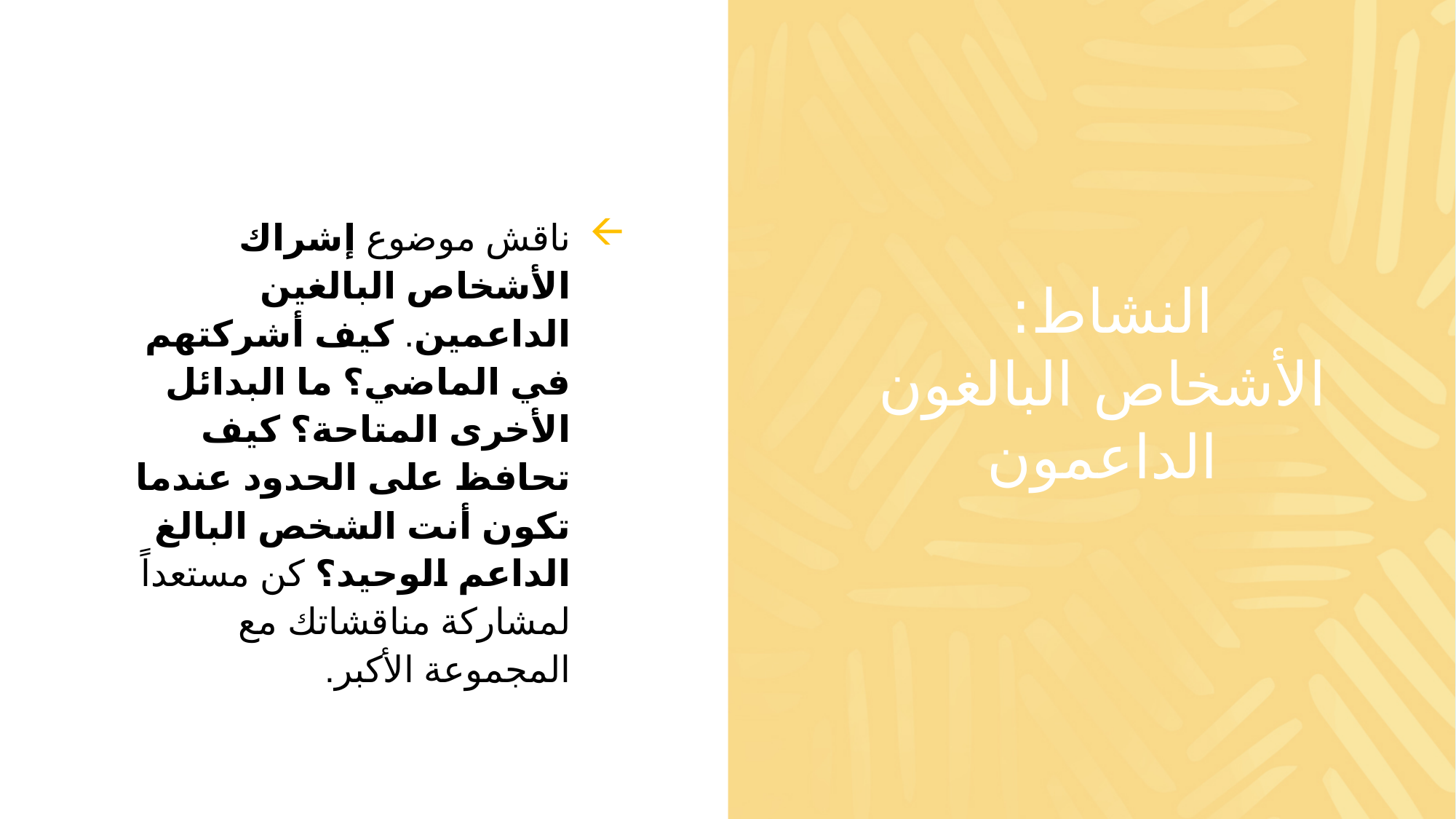

ناقش موضوع إشراك الأشخاص البالغين الداعمين. كيف أشركتهم في الماضي؟ ما البدائل الأخرى المتاحة؟ كيف تحافظ على الحدود عندما تكون أنت الشخص البالغ الداعم الوحيد؟ كن مستعداً لمشاركة مناقشاتك مع المجموعة الأكبر.
# النشاط: الأشخاص البالغون الداعمون